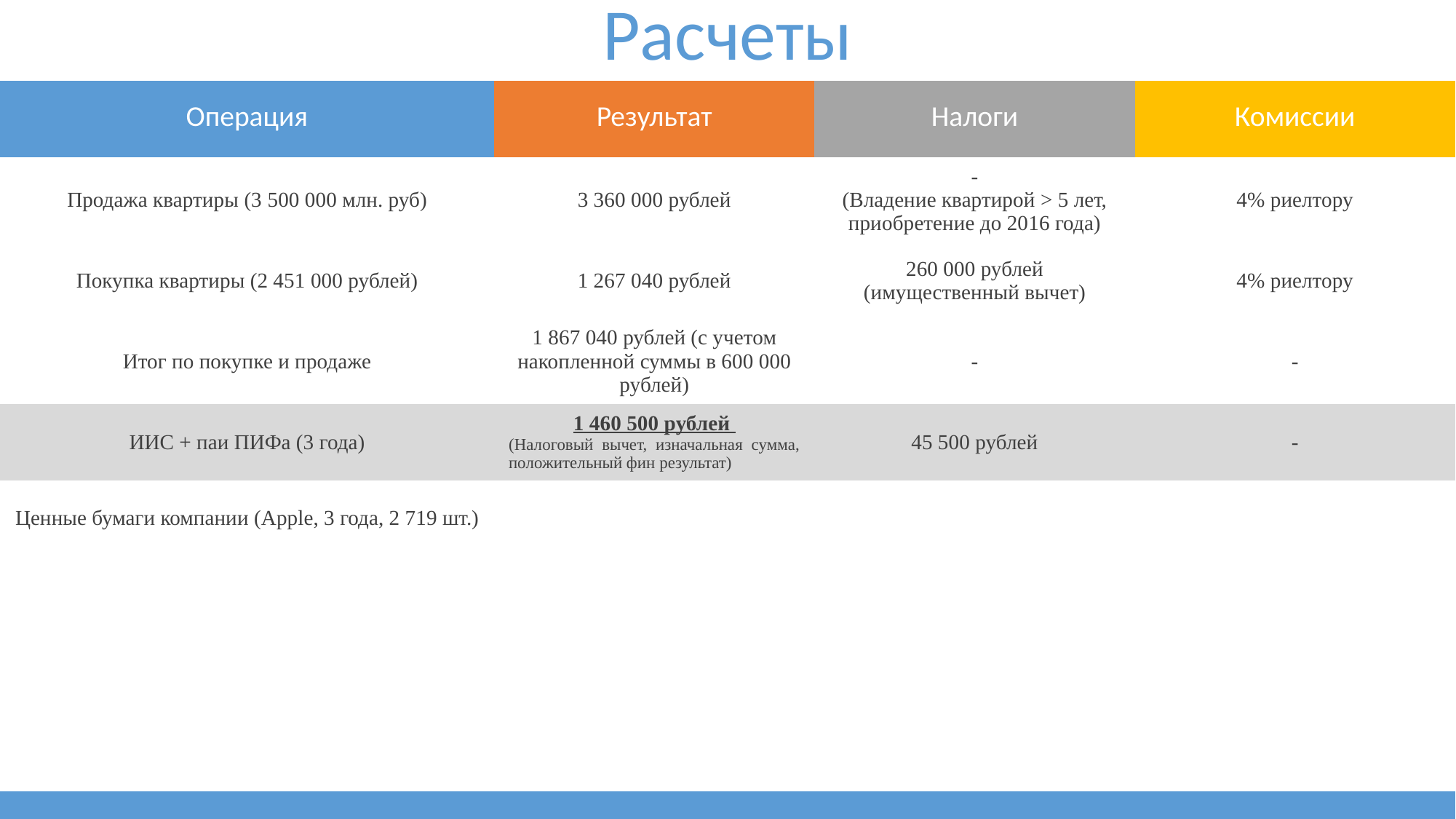

Расчеты
| Операция | Результат | Налоги | Комиссии |
| --- | --- | --- | --- |
| Продажа квартиры (3 500 000 млн. руб) | 3 360 000 рублей | - (Владение квартирой > 5 лет, приобретение до 2016 года) | 4% риелтору |
| Покупка квартиры (2 451 000 рублей) | 1 267 040 рублей | 260 000 рублей (имущественный вычет) | 4% риелтору |
| Итог по покупке и продаже | 1 867 040 рублей (с учетом накопленной суммы в 600 000 рублей) | - | - |
| ИИС + паи ПИФа (3 года) | 1 460 500 рублей (Налоговый вычет, изначальная сумма, положительный фин результат) | 45 500 рублей | - |
| Ценные бумаги компании (Apple, 3 года, 2 719 шт.) |  |  |  |
|  |  |  |  |
|  |  |  |  |
|  |  |  |  |